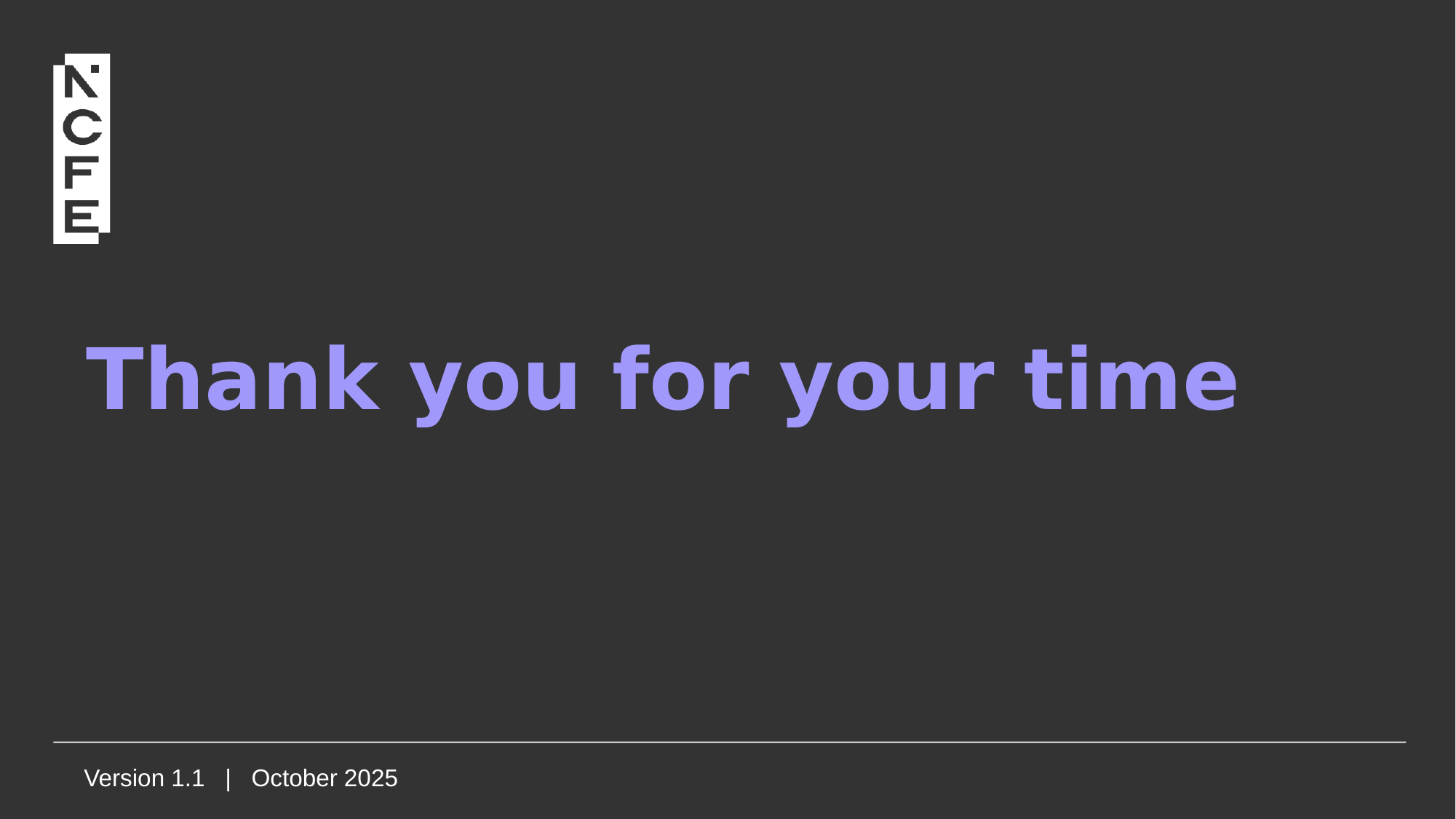

# Thank you for your time
Version 1.1   |   October 2025